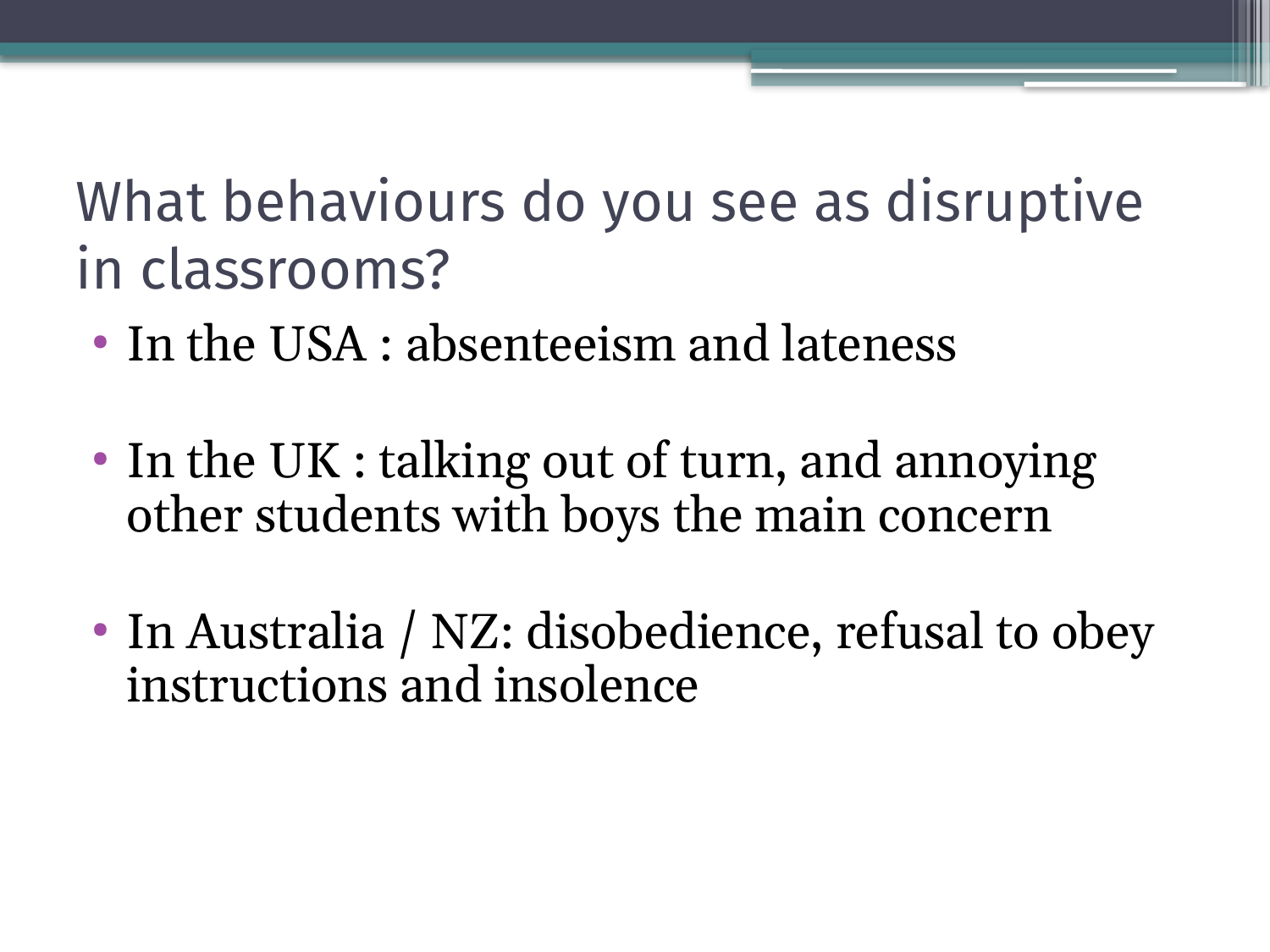

# What behaviours do you see as disruptive in classrooms?
In the USA : absenteeism and lateness

In the UK : talking out of turn, and annoying other students with boys the main concern

In Australia / NZ: disobedience, refusal to obey instructions and insolence